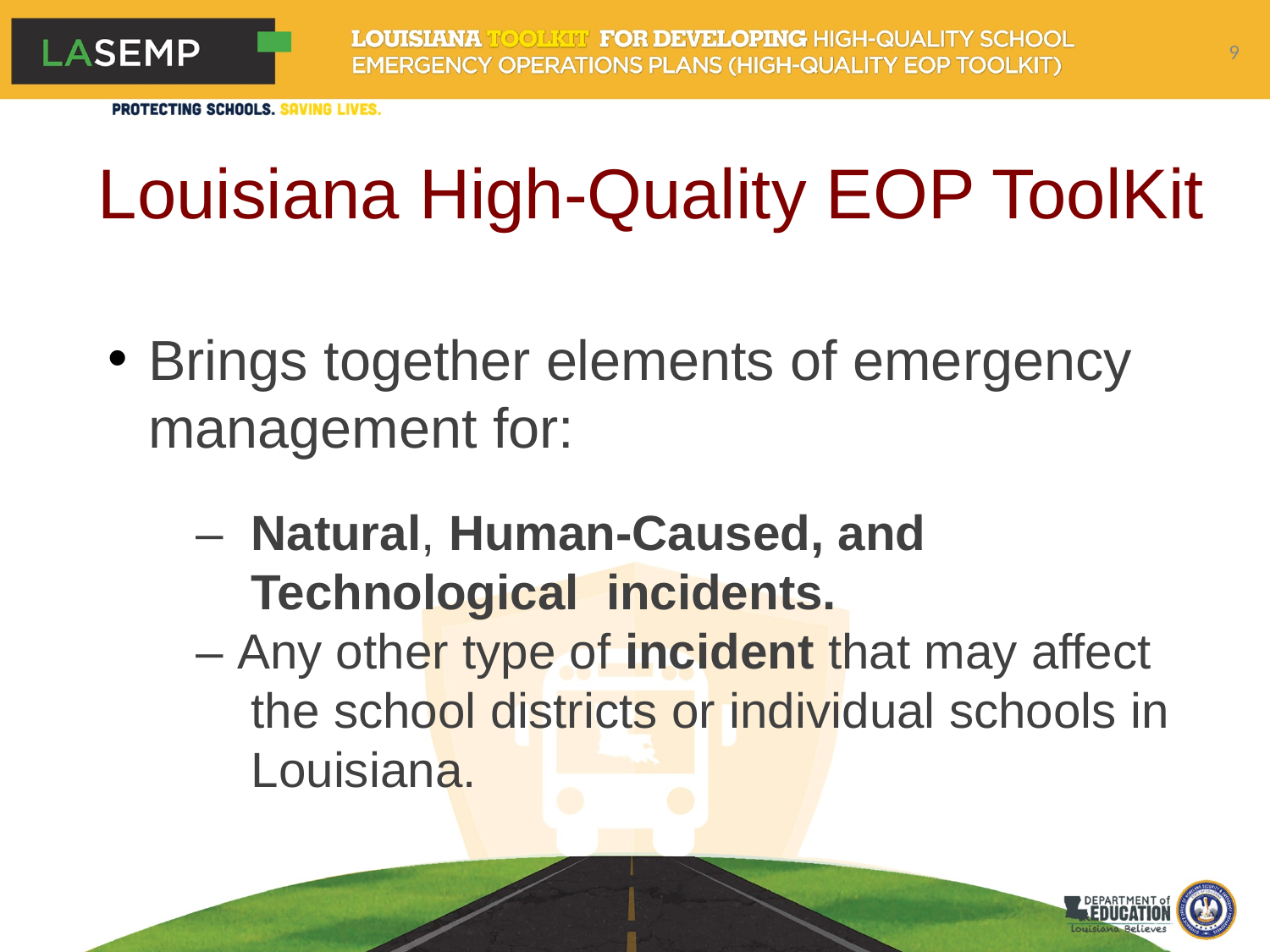

9
# Louisiana High-Quality EOP ToolKit
Brings together elements of emergency management for:

–  Natural, Human-Caused, and Technological  incidents.
– Any other type of incident that may affect the school districts or individual schools in Louisiana.